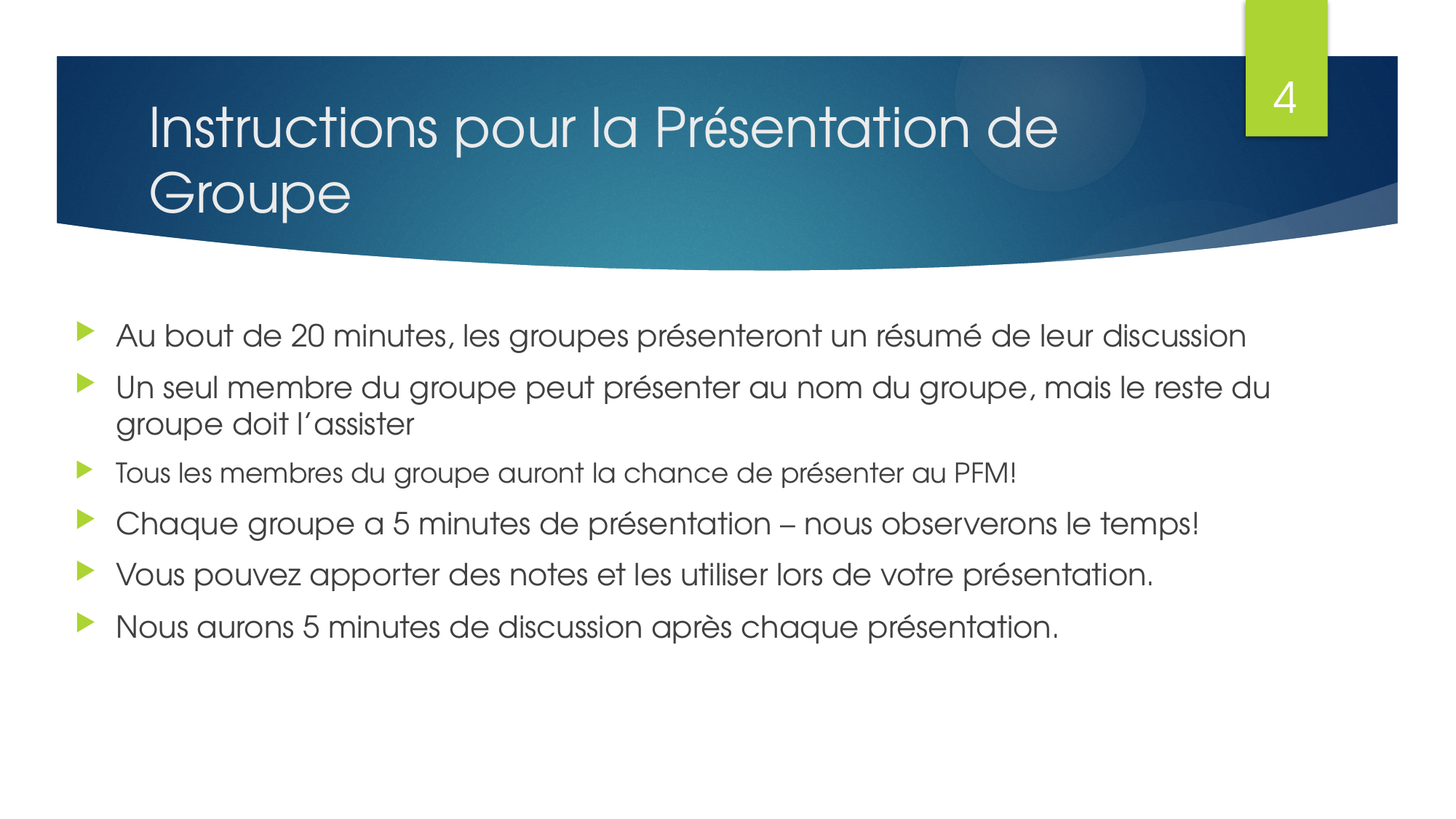

4
# Instructions pour la Présentation de Groupe
Au bout de 20 minutes, les groupes présenteront un résumé de leur discussion
Un seul membre du groupe peut présenter au nom du groupe, mais le reste du groupe doit l’assister
Tous les membres du groupe auront la chance de présenter au PFM!
Chaque groupe a 5 minutes de présentation – nous observerons le temps!
Vous pouvez apporter des notes et les utiliser lors de votre présentation.
Nous aurons 5 minutes de discussion après chaque présentation.